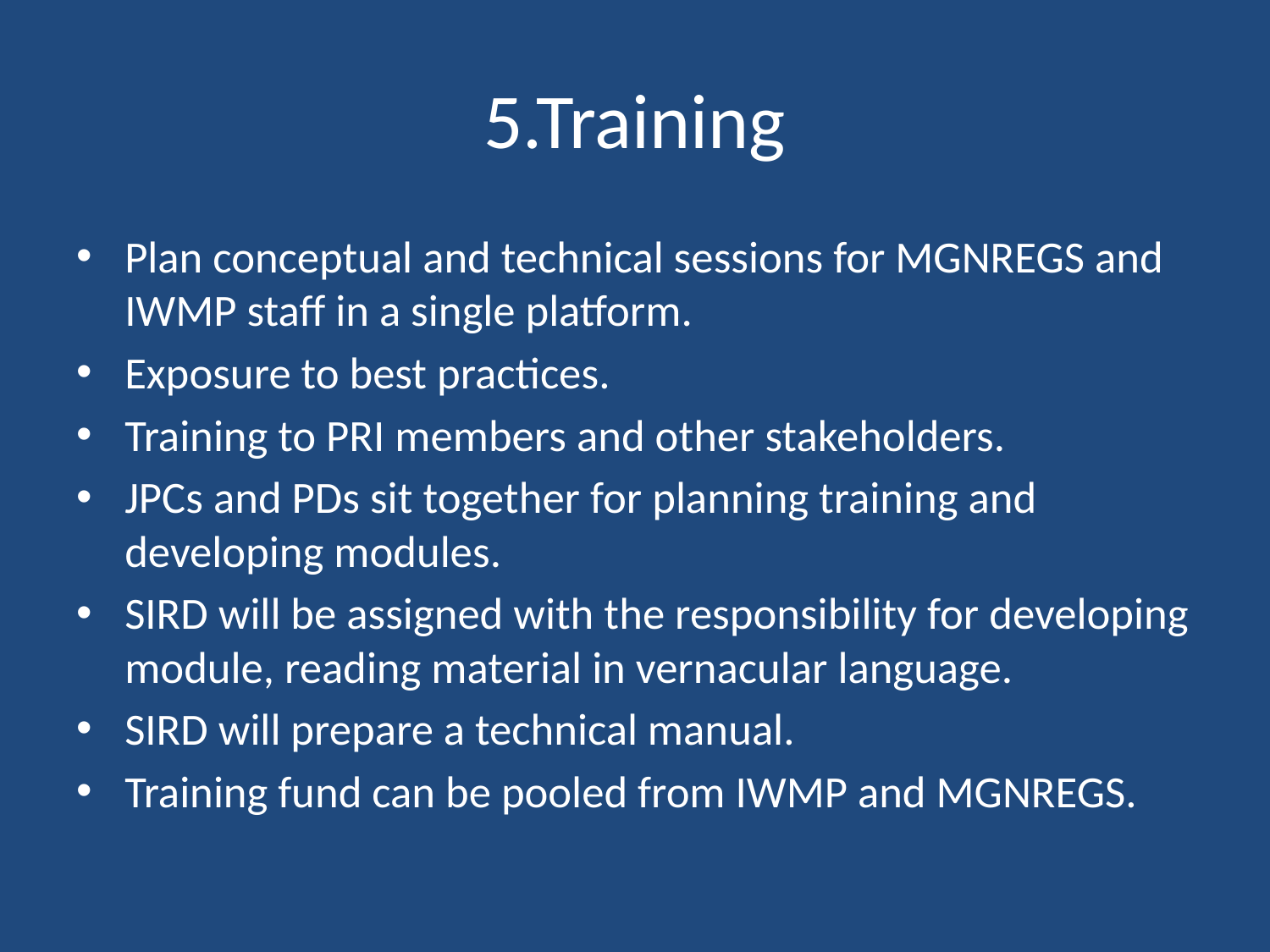

# 5.Training
Plan conceptual and technical sessions for MGNREGS and IWMP staff in a single platform.
Exposure to best practices.
Training to PRI members and other stakeholders.
JPCs and PDs sit together for planning training and developing modules.
SIRD will be assigned with the responsibility for developing module, reading material in vernacular language.
SIRD will prepare a technical manual.
Training fund can be pooled from IWMP and MGNREGS.